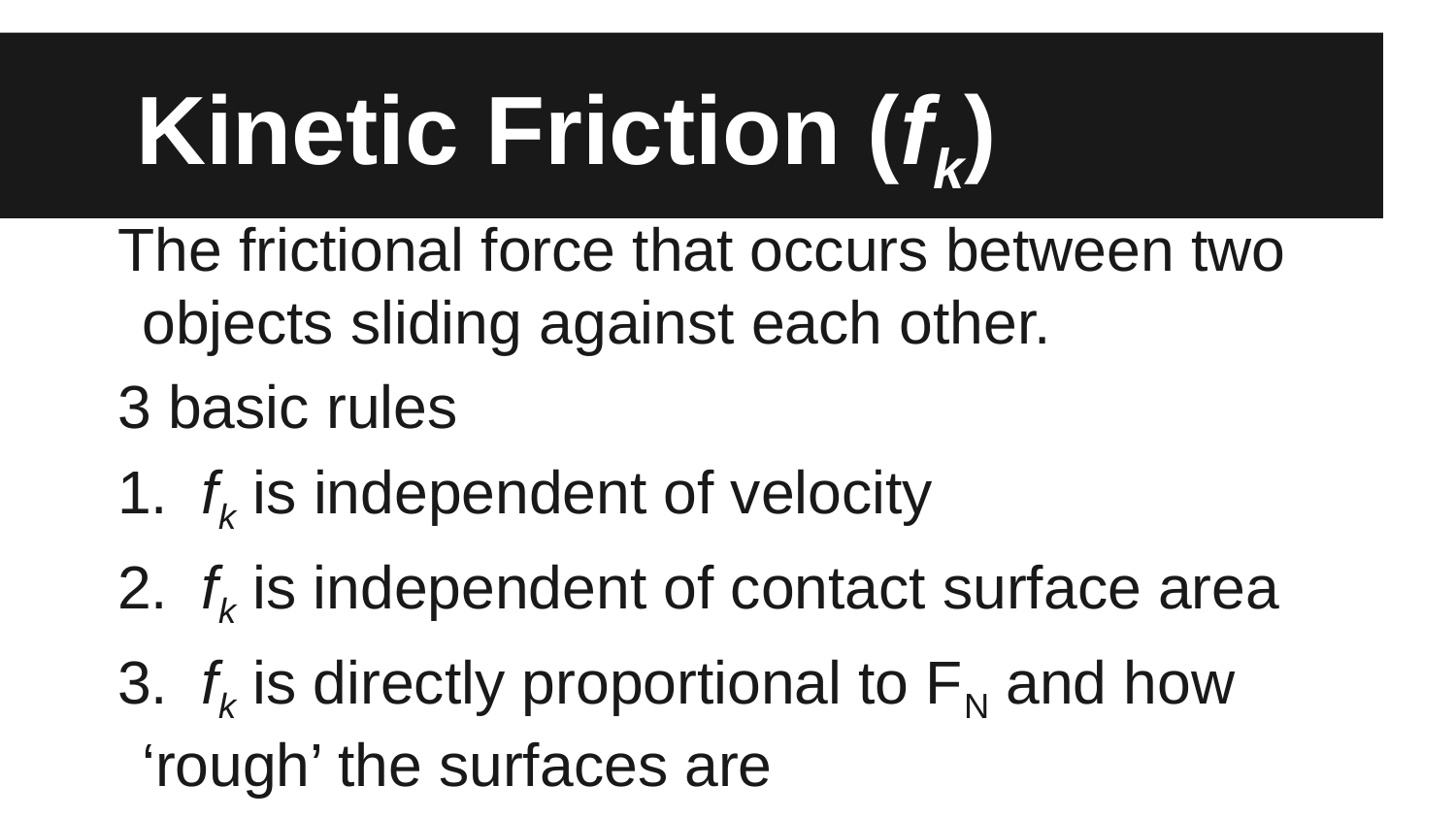

# Kinetic Friction (fk)
The frictional force that occurs between two objects sliding against each other.
3 basic rules
1.  fk is independent of velocity
2.  fk is independent of contact surface area
3.  fk is directly proportional to FN and how ‘rough’ the surfaces are